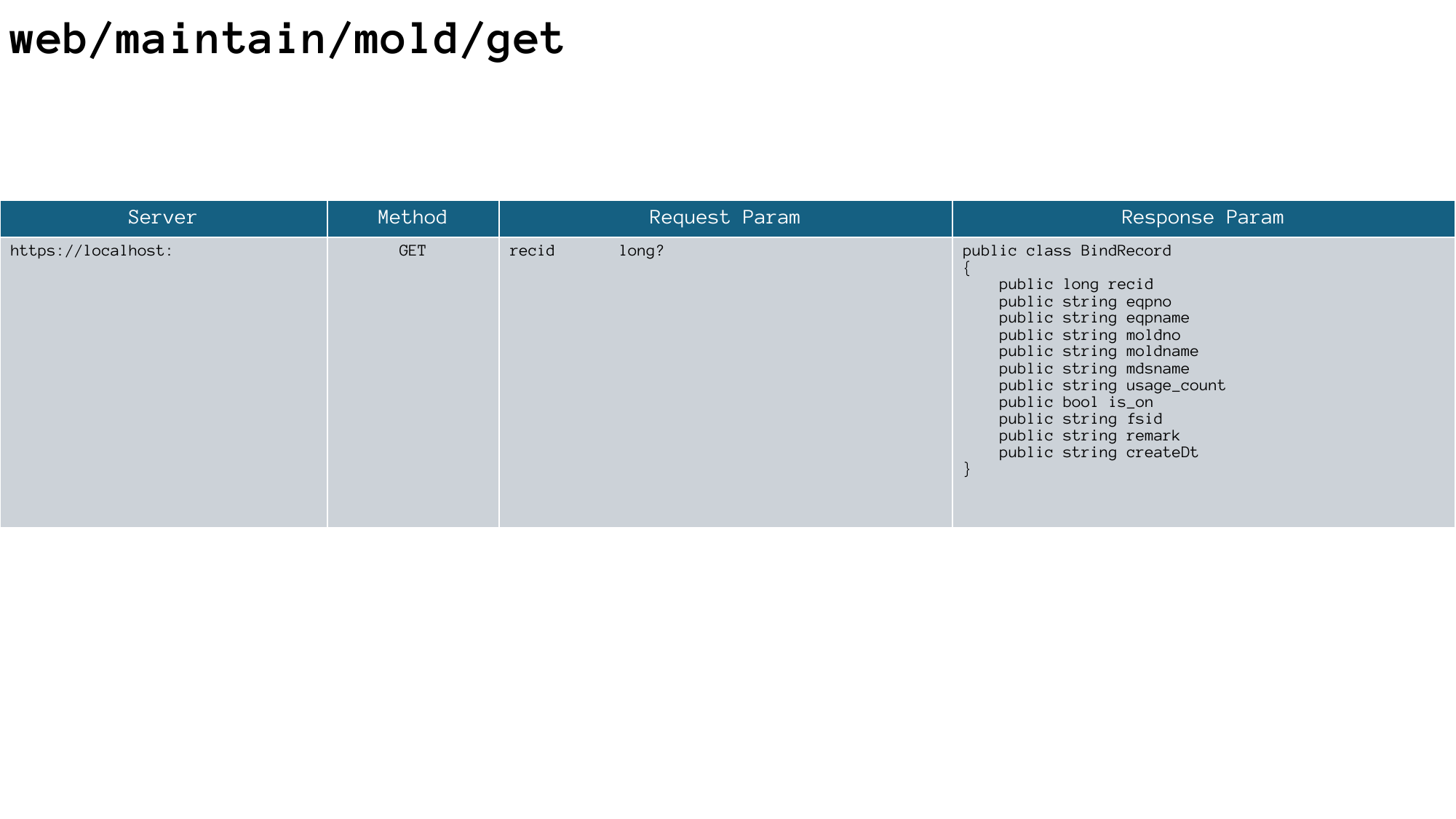

web/maintain/mold/get
| Server | Method | Request Param | Response Param |
| --- | --- | --- | --- |
| https://localhost: | GET | recid long? | public class BindRecord { public long recid public string eqpno public string eqpname public string moldno public string moldname public string mdsname public string usage\_count public bool is\_on public string fsid public string remark public string createDt } |